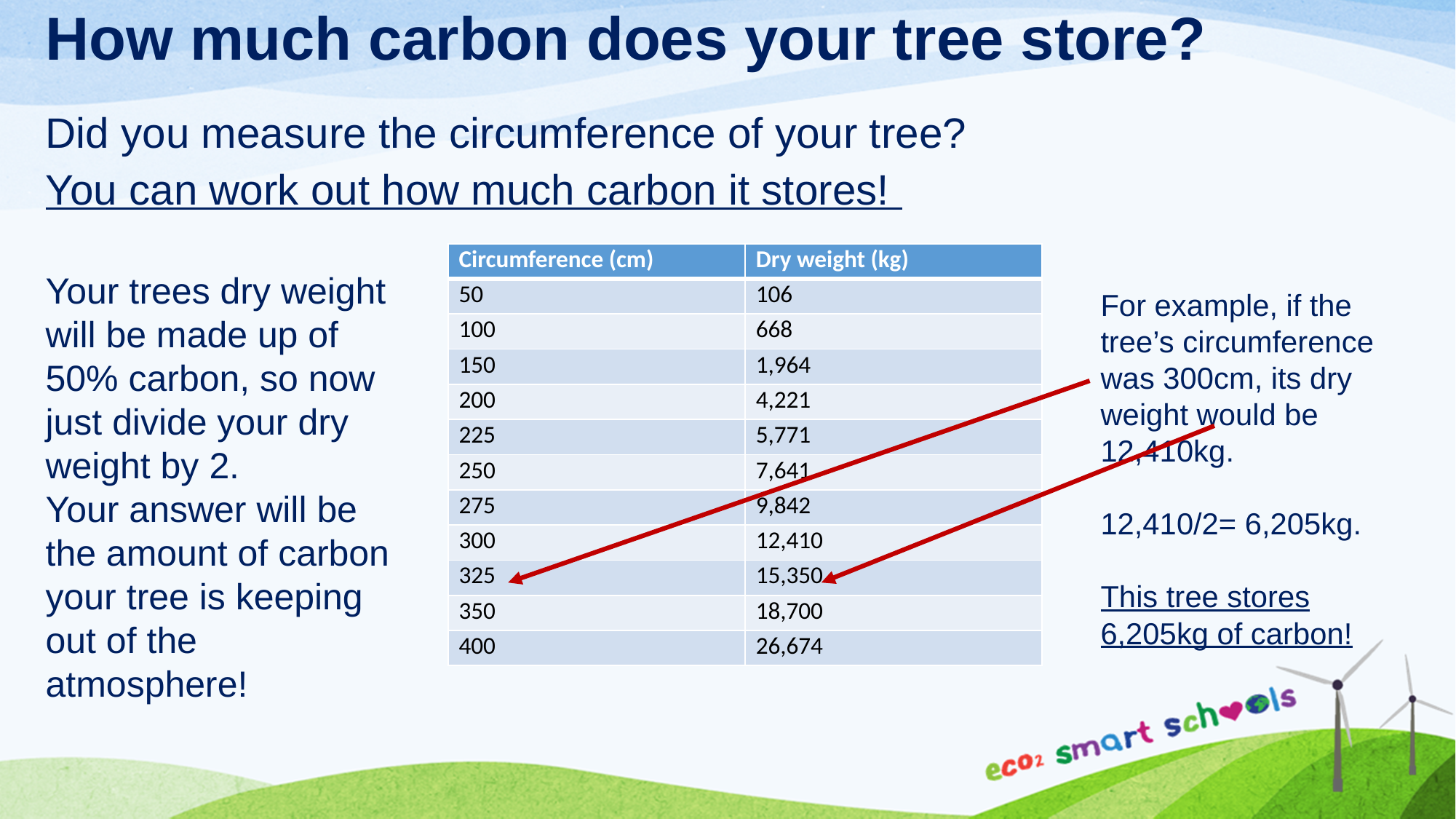

How much carbon does your tree store?
Did you measure the circumference of your tree?

You can work out how much carbon it stores!

| Circumference (cm) | Dry weight (kg) |
| --- | --- |
| 50 | 106 |
| 100 | 668 |
| 150 | 1,964 |
| 200 | 4,221 |
| 225 | 5,771 |
| 250 | 7,641 |
| 275 | 9,842 |
| 300 | 12,410 |
| 325 | 15,350 |
| 350 | 18,700 |
| 400 | 26,674 |
Your trees dry weight will be made up of 50% carbon, so now just divide your dry weight by 2.
Your answer will be the amount of carbon your tree is keeping out of the atmosphere!
For example, if the tree’s circumference was 300cm, its dry weight would be 12,410kg.

12,410/2= 6,205kg.

This tree stores 6,205kg of carbon!